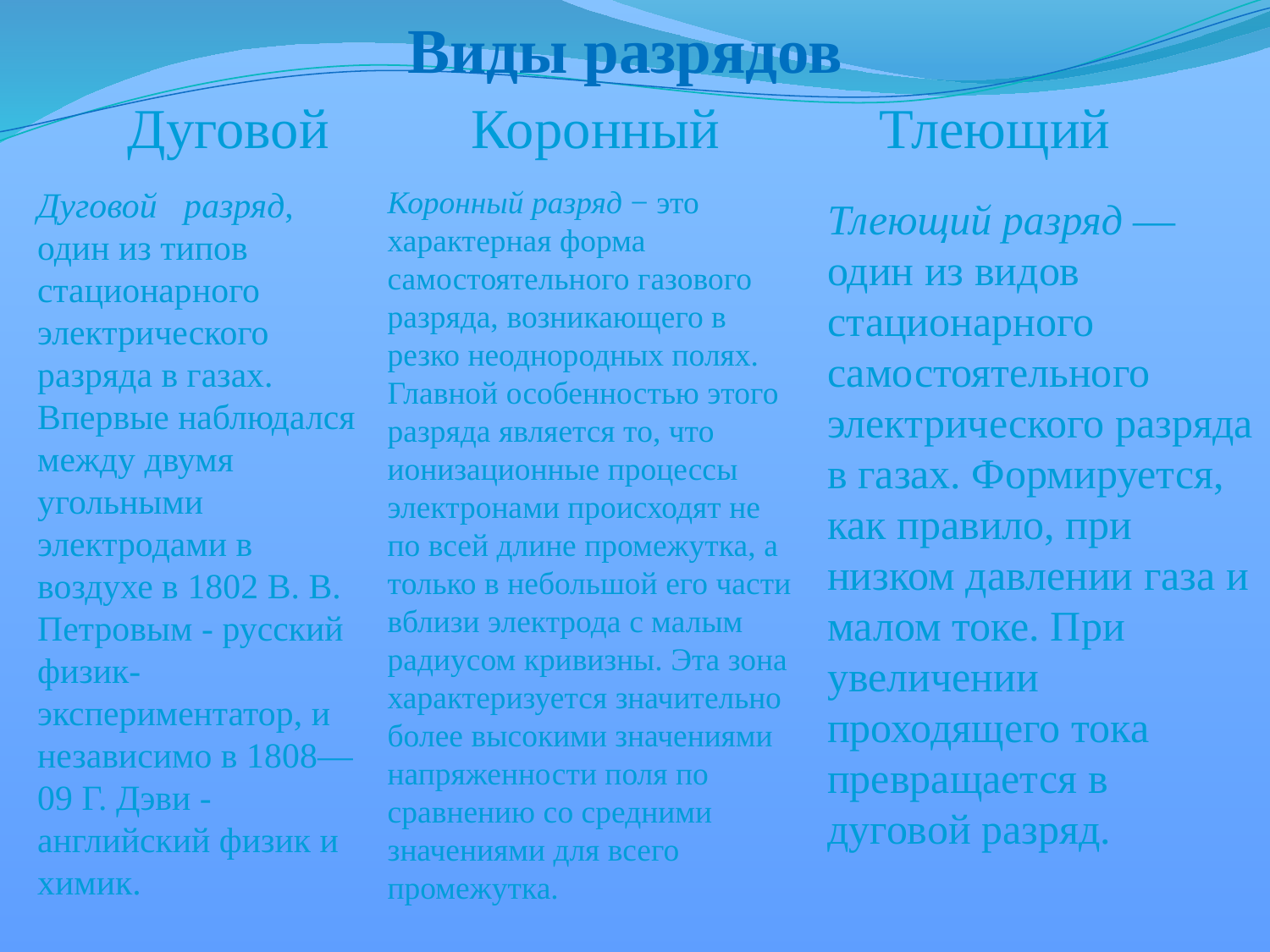

# Виды разрядов
Дуговой
Коронный
Тлеющий
Дуговой   разряд, один из типов стационарного электрического разряда в газах. Впервые наблюдался между двумя угольными электродами в воздухе в 1802 В. В. Петровым - русский физик-экспериментатор, и независимо в 1808—09 Г. Дэви - английский физик и химик.
Коронный разряд − это характерная форма самостоятельного газового разряда, возникающего в резко неоднородных полях. Главной особенностью этого разряда является то, что ионизационные процессы электронами происходят не по всей длине промежутка, а только в небольшой его части вблизи электрода с малым радиусом кривизны. Эта зона характеризуется значительно более высокими значениями напряженности поля по сравнению со средними значениями для всего промежутка.
Тлеющий разряд — один из видов стационарного самостоятельного электрического разряда в газах. Формируется, как правило, при низком давлении газа и малом токе. При увеличении проходящего тока превращается в дуговой разряд.